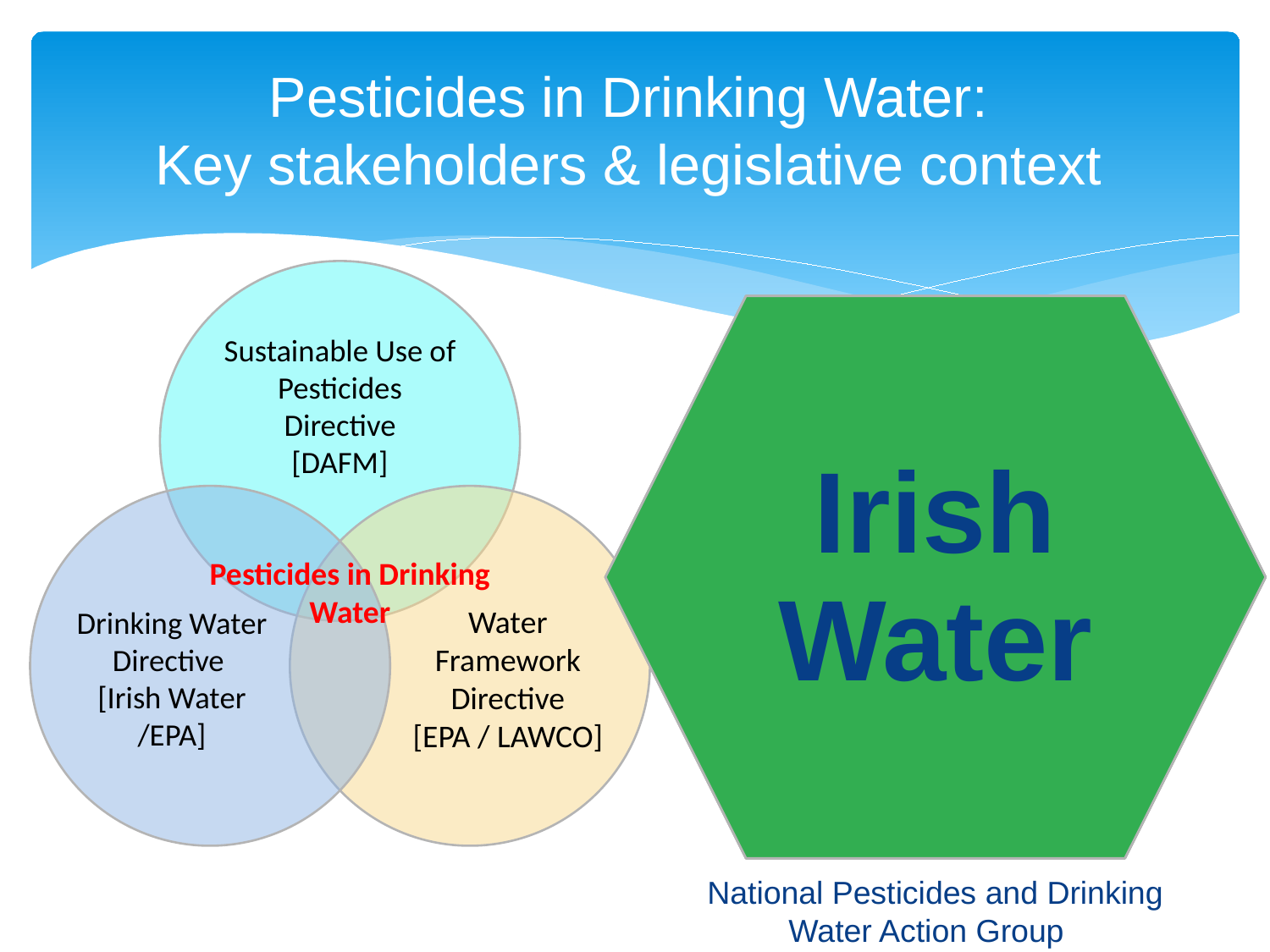

Pesticides in Drinking Water:
Key stakeholders & legislative context
Sustainable Use of Pesticides Directive
[DAFM]
[EPA / LAWCO]
[Irish Water /EPA]
DAFM
LAWCO
EPA
NFGWS
CCMA
HSE
Teagasc
IFA
ICMSA
FARM
APHA
Irish Water
MCPA 83 % of all failures
Pesticides in Drinking Water
# Pesticides in Drinking Water
National Pesticides and Drinking Water Action Group